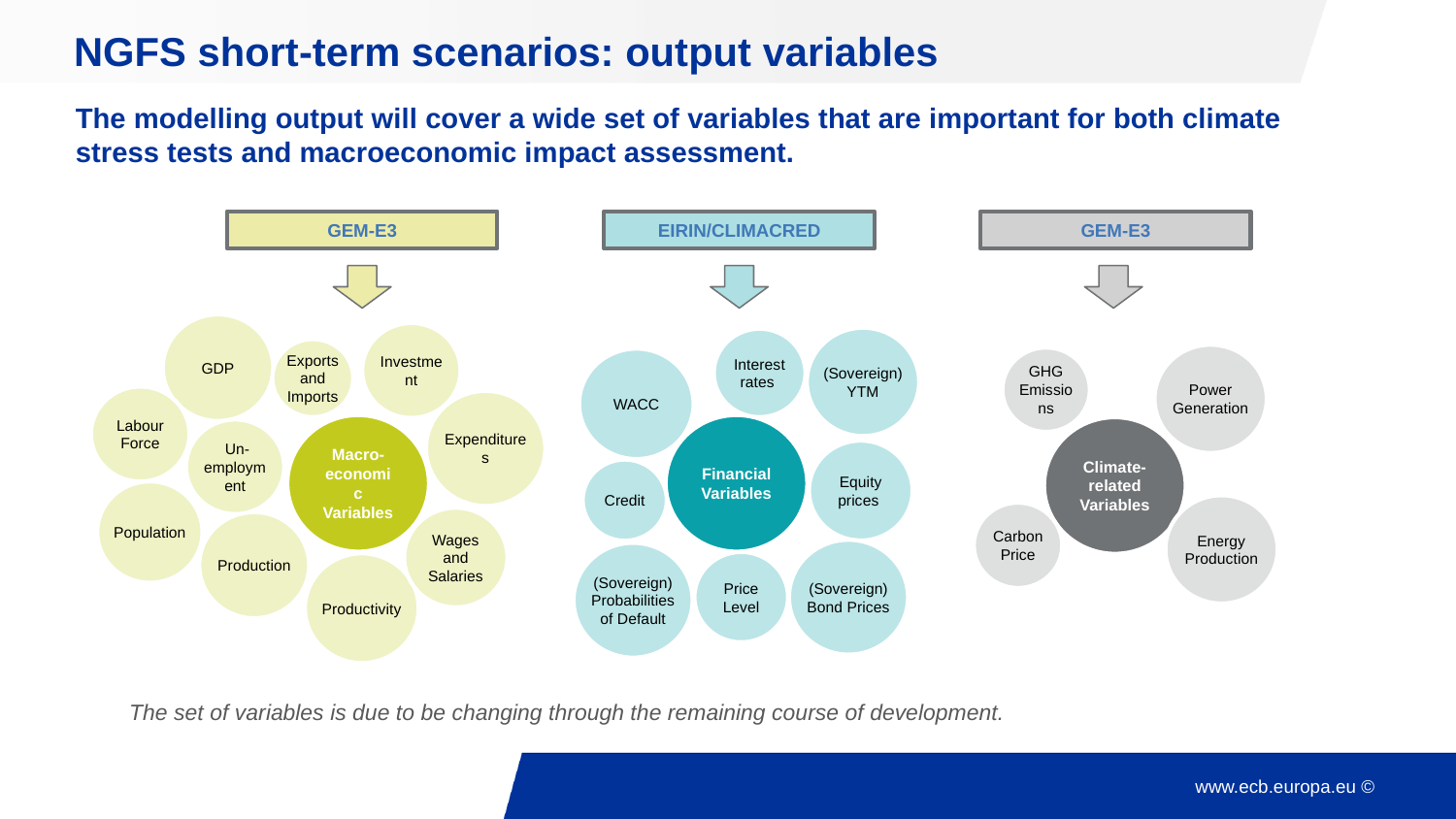

# NGFS short-term scenarios: output variables
The modelling output will cover a wide set of variables that are important for both climate stress tests and macroeconomic impact assessment.

GEM-E3

EIRIN/CLIMACRED

GEM-E3

GDP
Investment
(Sovereign) YTM
Interest rates
Exports and Imports
Power Generation
GHG Emissions
WACC
Labour Force
Expenditures
Macro-economic Variables
Financial Variables
Climate-related Variables
 Un-employment
Equity prices
Credit
Population
Energy Production
Carbon Price
Wages and Salaries
Production
(Sovereign) Bond Prices
(Sovereign) Probabilities of Default
Price Level
Productivity
The set of variables is due to be changing through the remaining course of development.